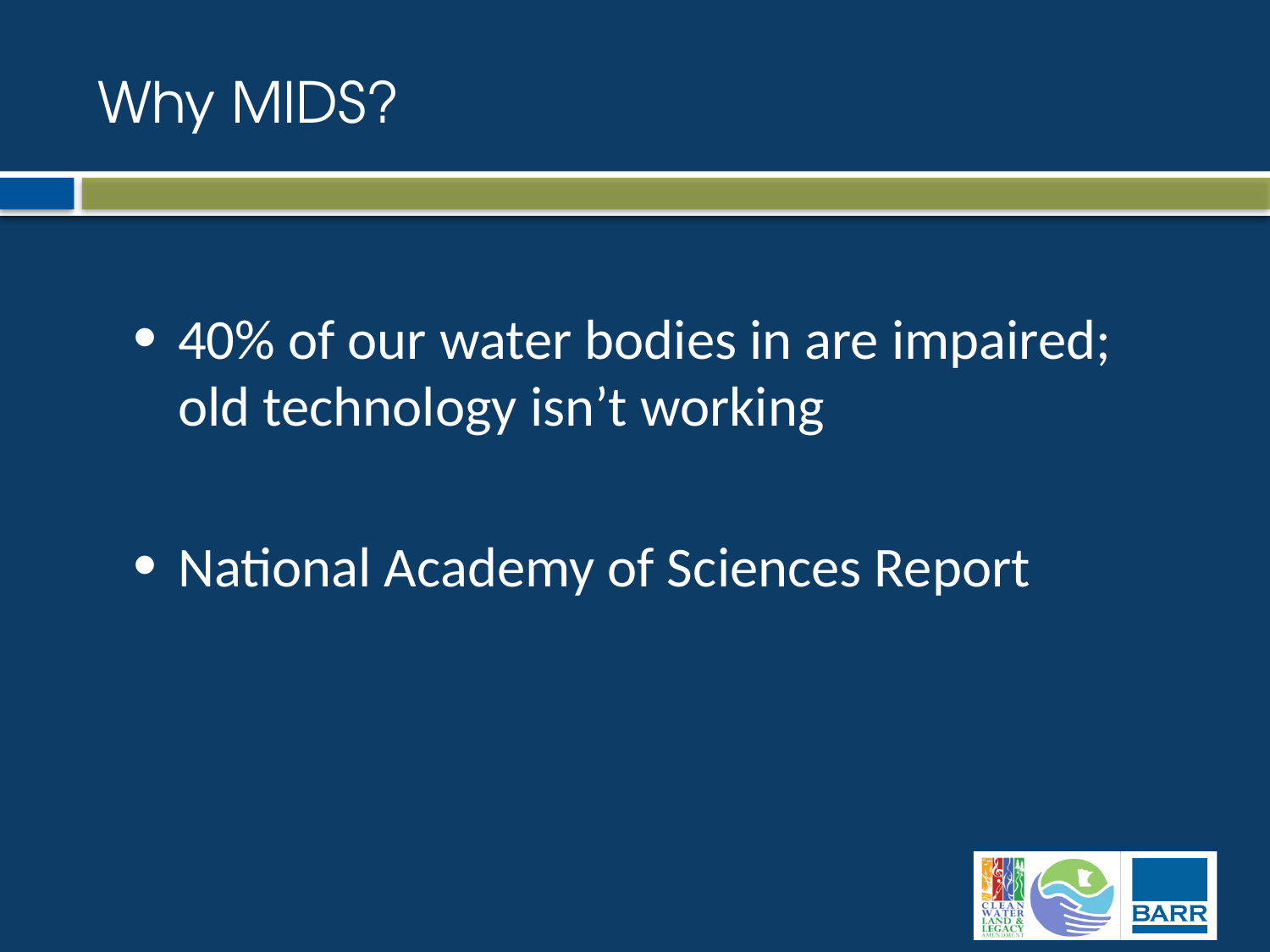

# Why MIDS?
40% of our water bodies in are impaired; old technology isn’t working

National Academy of Sciences Report